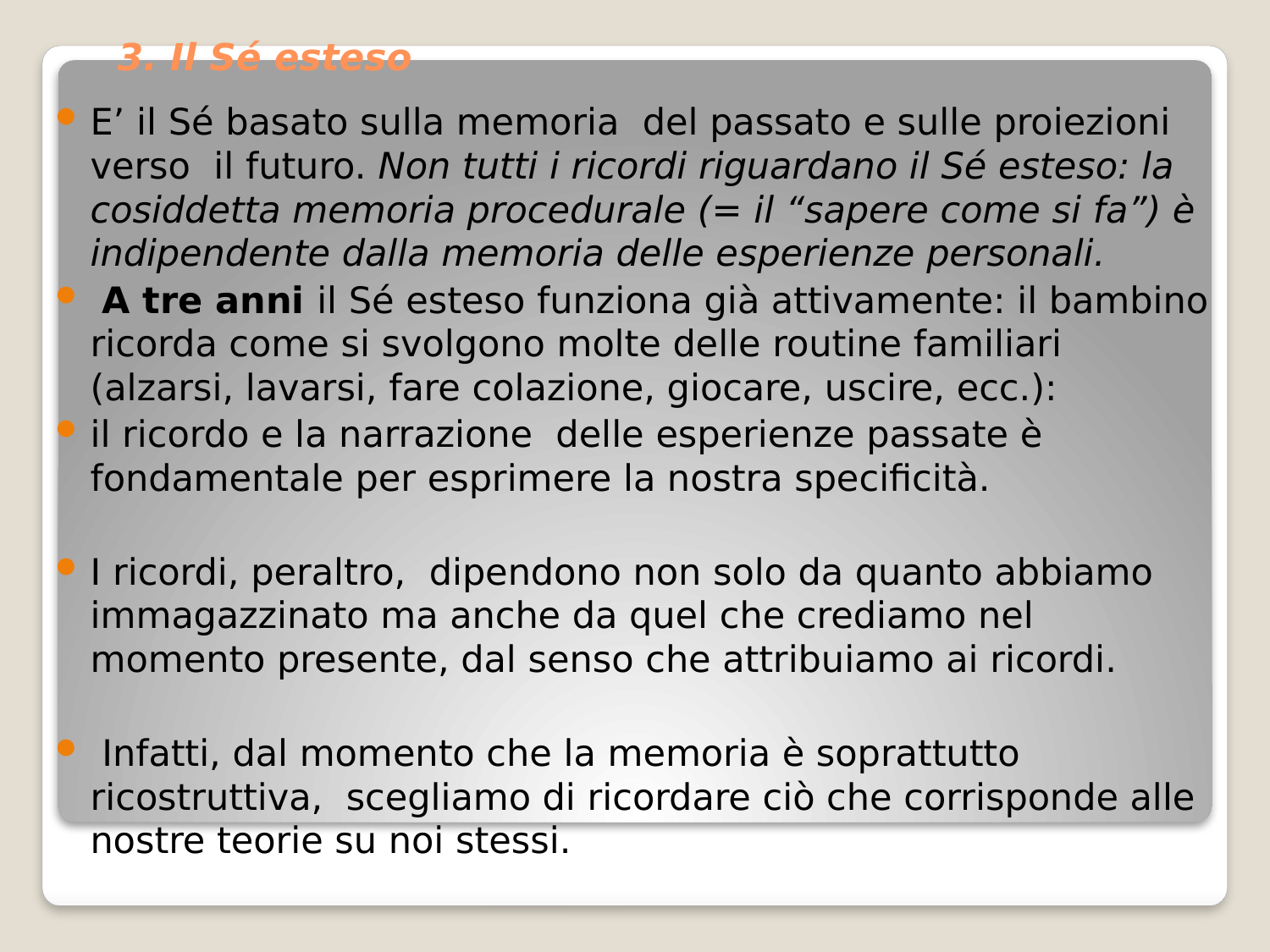

# 3. Il Sé esteso
E’ il Sé basato sulla memoria  del passato e sulle proiezioni verso  il futuro. Non tutti i ricordi riguardano il Sé esteso: la cosiddetta memoria procedurale (= il “sapere come si fa”) è indipendente dalla memoria delle esperienze personali.
 A tre anni il Sé esteso funziona già attivamente: il bambino ricorda come si svolgono molte delle routine familiari (alzarsi, lavarsi, fare colazione, giocare, uscire, ecc.):
il ricordo e la narrazione  delle esperienze passate è fondamentale per esprimere la nostra specificità.

I ricordi, peraltro,  dipendono non solo da quanto abbiamo immagazzinato ma anche da quel che crediamo nel momento presente, dal senso che attribuiamo ai ricordi.

 Infatti, dal momento che la memoria è soprattutto ricostruttiva,  scegliamo di ricordare ciò che corrisponde alle nostre teorie su noi stessi.